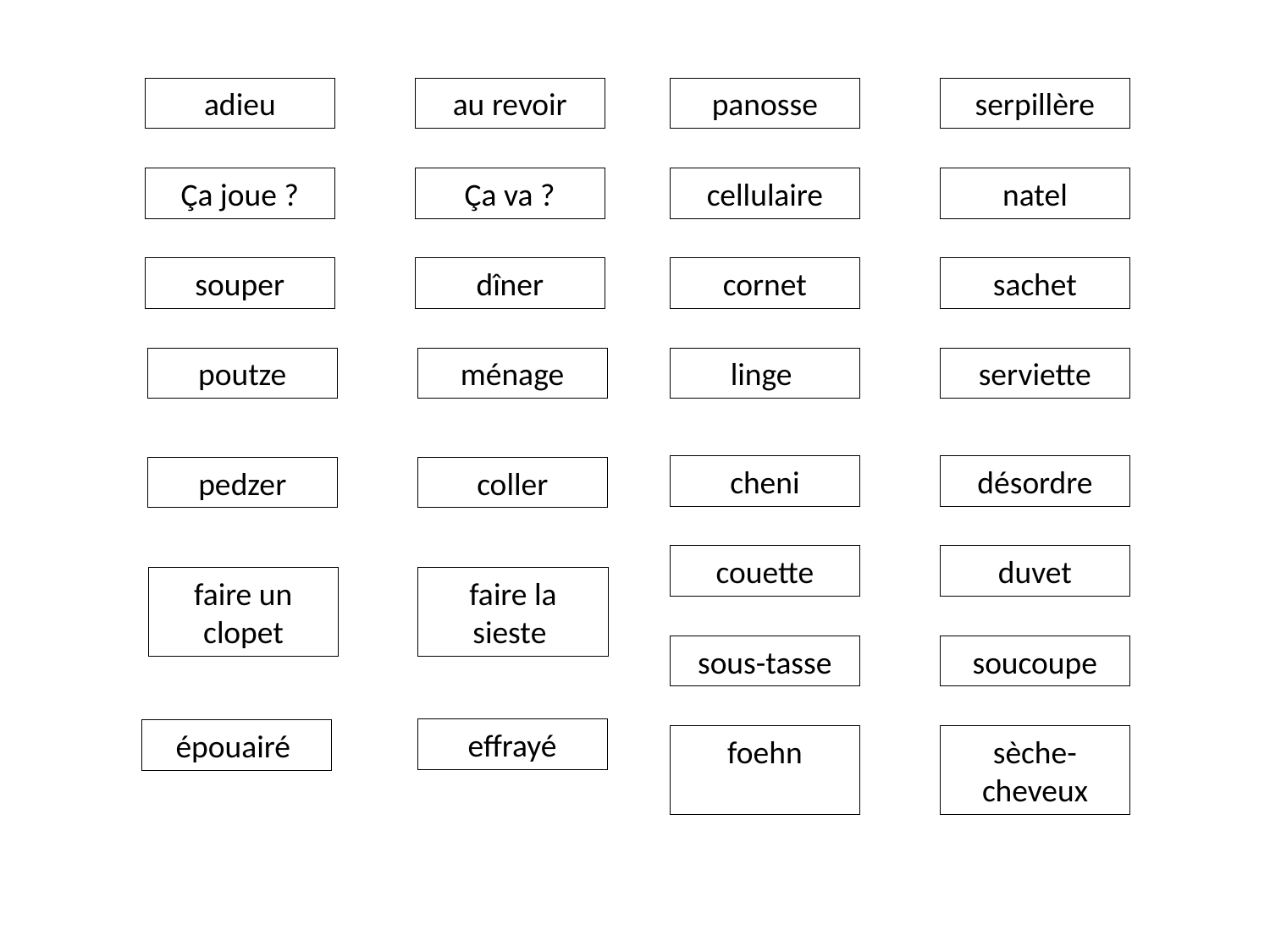

adieu
au revoir
Ça joue ?
Ça va ?
souper
dîner
poutze
ménage
pedzer
coller
faire un clopet
faire la sieste
effrayé
épouairé
panosse
serpillère
cellulaire
natel
cornet
sachet
linge
serviette
cheni
désordre
couette
duvet
sous-tasse
soucoupe
foehn

sèche-cheveux